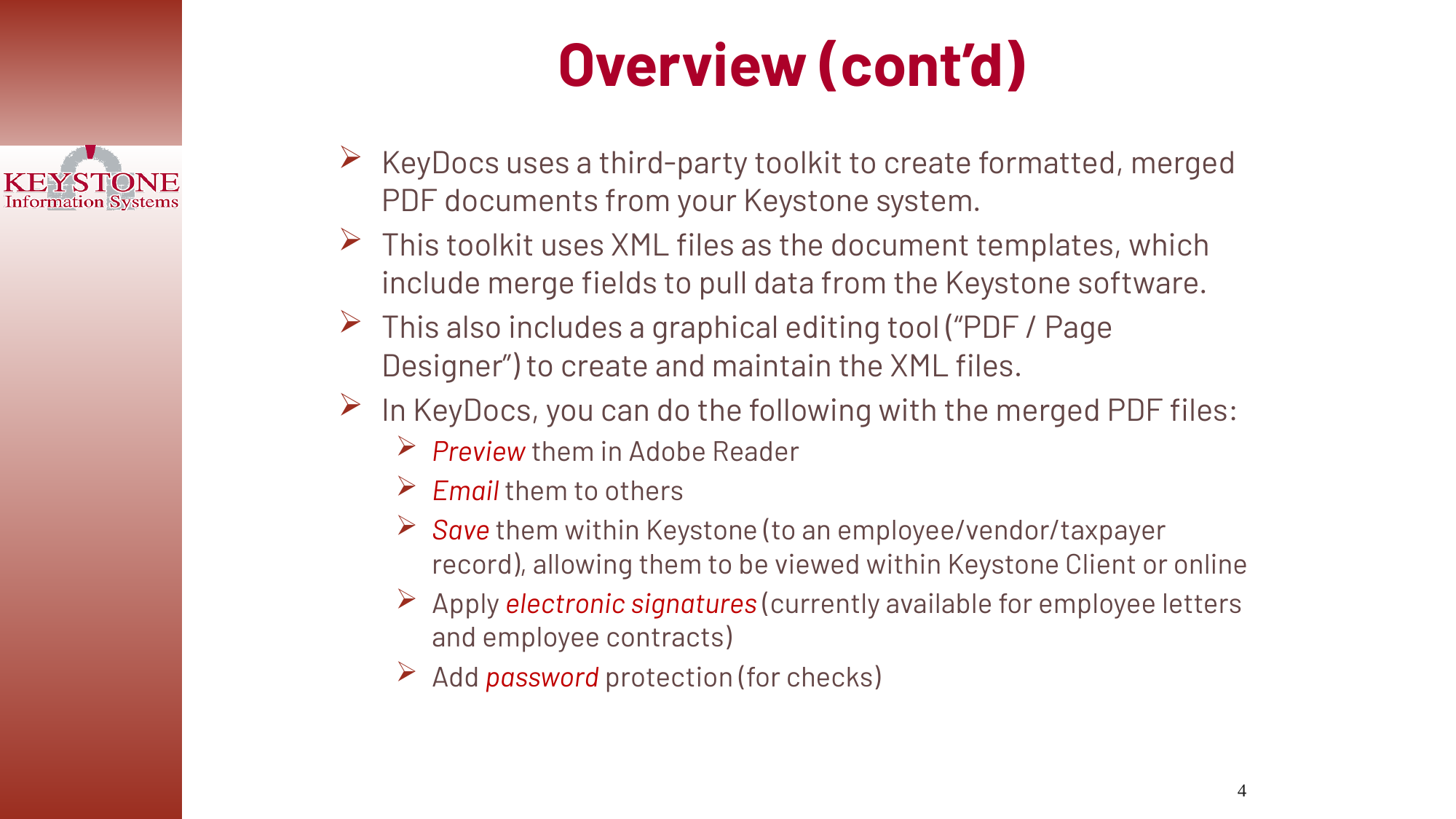

Overview (cont’d)
KeyDocs uses a third-party toolkit to create formatted, merged PDF documents from your Keystone system.
This toolkit uses XML files as the document templates, which include merge fields to pull data from the Keystone software.
This also includes a graphical editing tool (“PDF / Page Designer”) to create and maintain the XML files.
In KeyDocs, you can do the following with the merged PDF files:
Preview them in Adobe Reader
Email them to others
Save them within Keystone (to an employee/vendor/taxpayer record), allowing them to be viewed within Keystone Client or online
Apply electronic signatures (currently available for employee letters and employee contracts)
Add password protection (for checks)
4